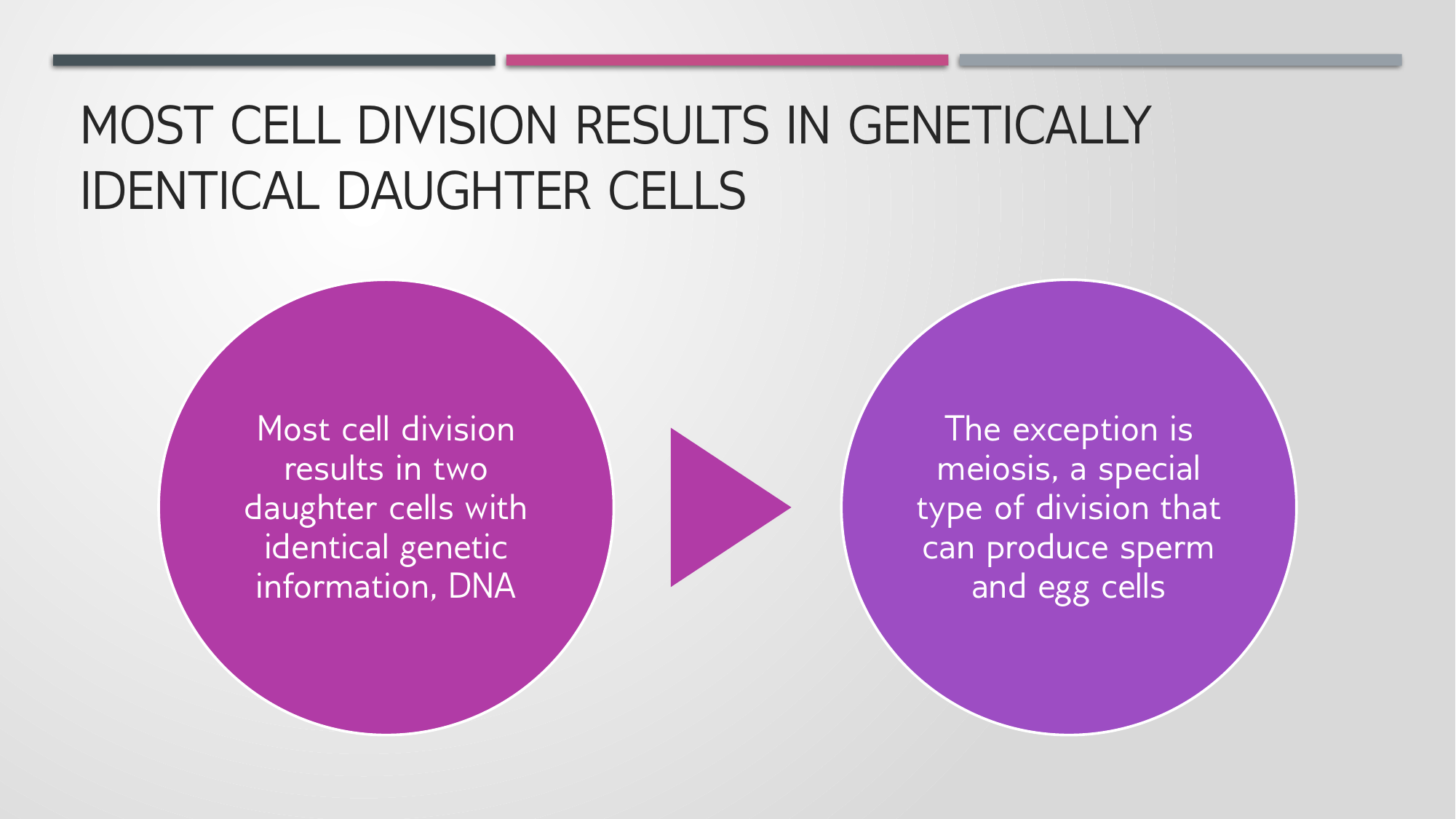

# Most cell division results in genetically identical daughter cells
Most cell division results in two daughter cells with identical genetic information, DNA
The exception is meiosis, a special type of division that can produce sperm and egg cells